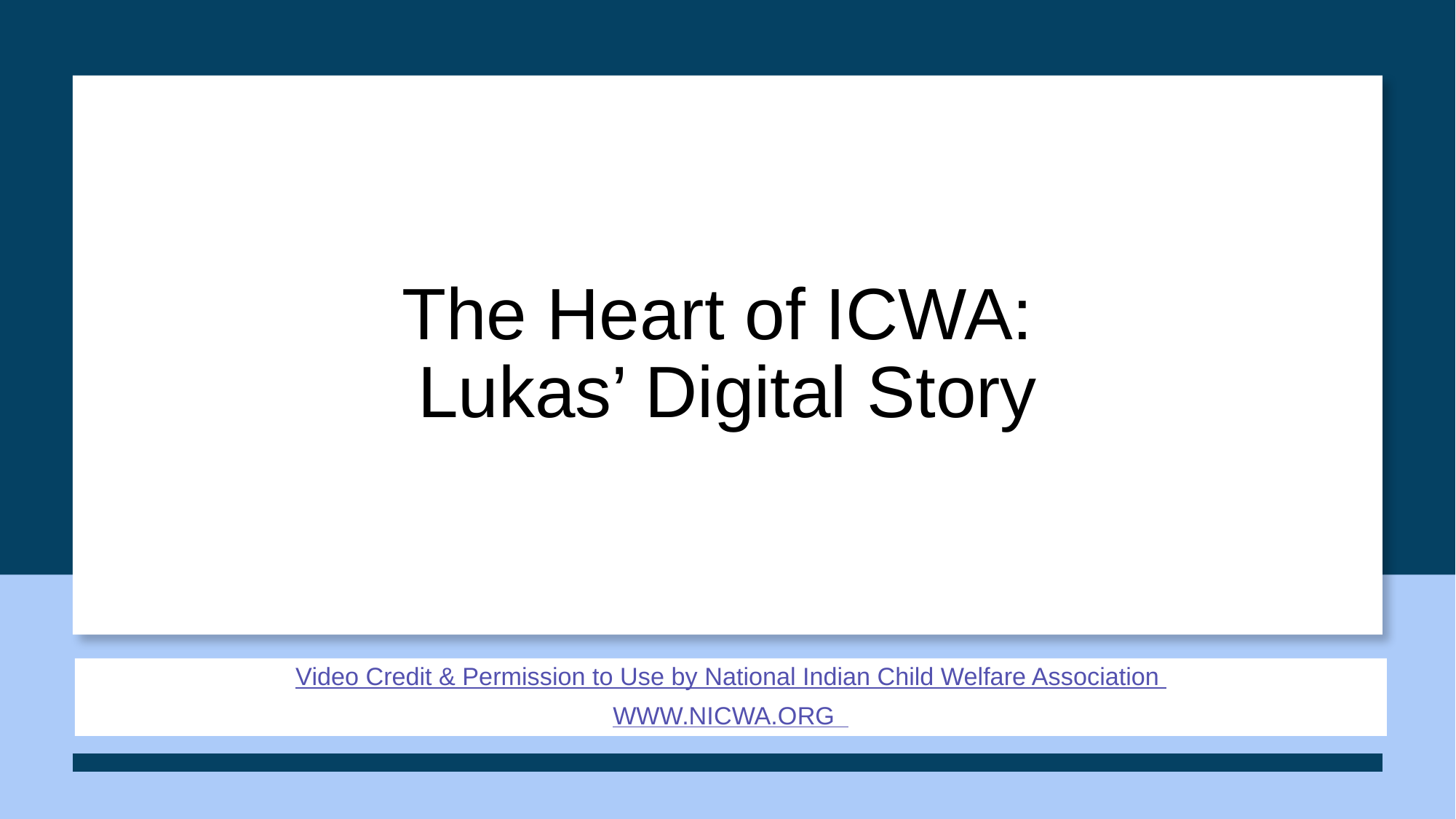

# The Heart of ICWA: Lukas’ Digital Story
Video Credit & Permission to Use by National Indian Child Welfare Association
WWW.NICWA.ORG